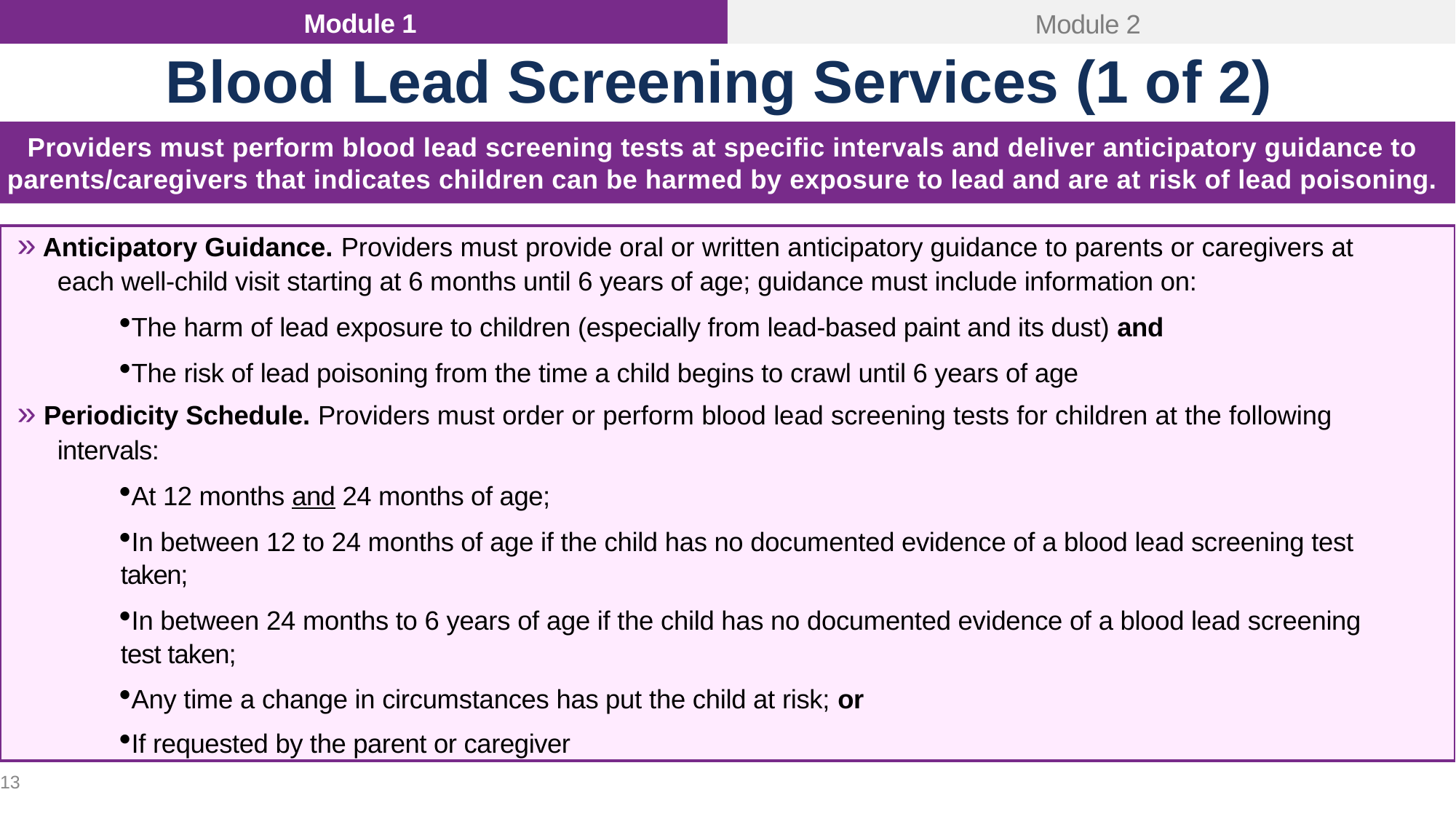

Module 1
Module 2
Blood Lead Screening Services (1 of 2)
Providers must perform blood lead screening tests at specific intervals and deliver anticipatory guidance to
parents/caregivers that indicates children can be harmed by exposure to lead and are at risk of lead poisoning.
» Anticipatory Guidance. Providers must provide oral or written anticipatory guidance to parents or caregivers at
each well-child visit starting at 6 months until 6 years of age; guidance must include information on:
The harm of lead exposure to children (especially from lead-based paint and its dust) and
The risk of lead poisoning from the time a child begins to crawl until 6 years of age
» Periodicity Schedule. Providers must order or perform blood lead screening tests for children at the following
intervals:
At 12 months and 24 months of age;
In between 12 to 24 months of age if the child has no documented evidence of a blood lead screening test
taken;
In between 24 months to 6 years of age if the child has no documented evidence of a blood lead screening
test taken;
Any time a change in circumstances has put the child at risk; or
If requested by the parent or caregiver
13